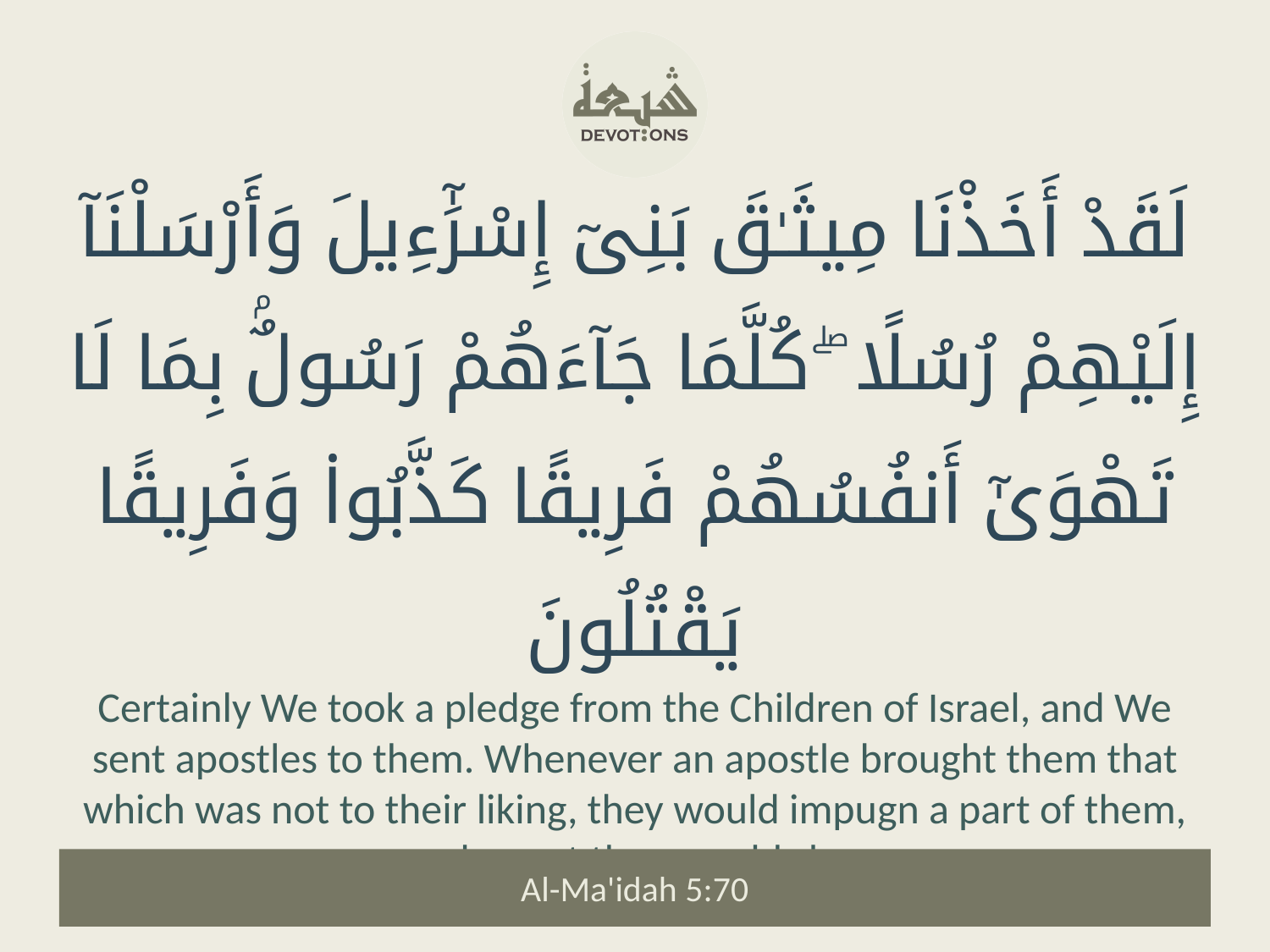

لَقَدْ أَخَذْنَا مِيثَـٰقَ بَنِىٓ إِسْرَٰٓءِيلَ وَأَرْسَلْنَآ إِلَيْهِمْ رُسُلًا ۖ كُلَّمَا جَآءَهُمْ رَسُولٌۢ بِمَا لَا تَهْوَىٰٓ أَنفُسُهُمْ فَرِيقًا كَذَّبُوا۟ وَفَرِيقًا يَقْتُلُونَ
Certainly We took a pledge from the Children of Israel, and We sent apostles to them. Whenever an apostle brought them that which was not to their liking, they would impugn a part of them, and a part they would slay.
Al-Ma'idah 5:70